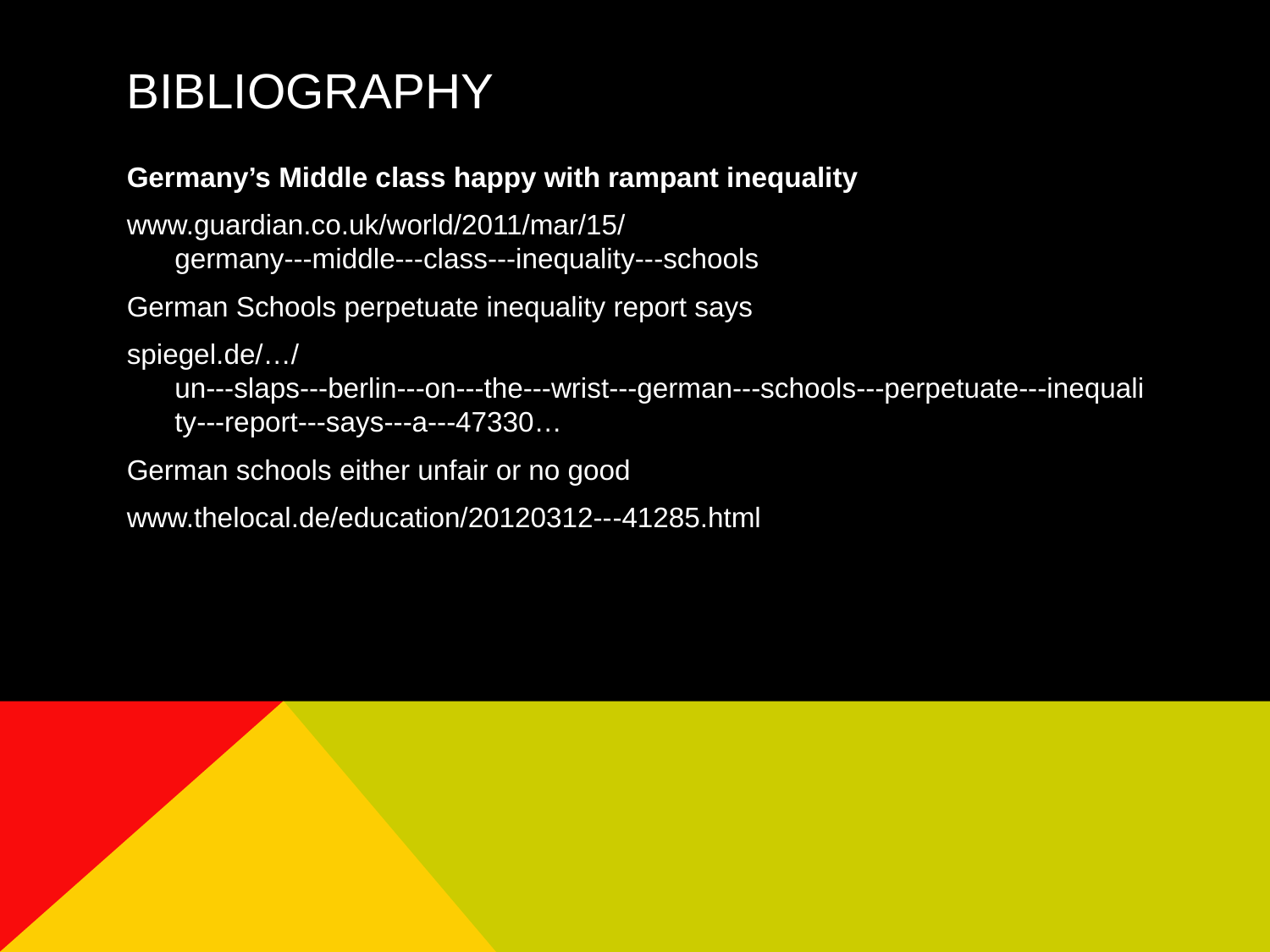

# Bibliography
Germany’s Middle class happy with rampant inequality
www.guardian.co.uk/world/2011/mar/15/germany-‐‑middle-‐‑class-‐‑inequality-‐‑schools
German Schools perpetuate inequality report says
spiegel.de/…/un-‐‑slaps-‐‑berlin-‐‑on-‐‑the-‐‑wrist-‐‑german-‐‑schools-‐‑perpetuate-‐‑inequality-‐‑report-‐‑says-‐‑a-‐‑47330…
German schools either unfair or no good
www.thelocal.de/education/20120312-‐‑41285.html